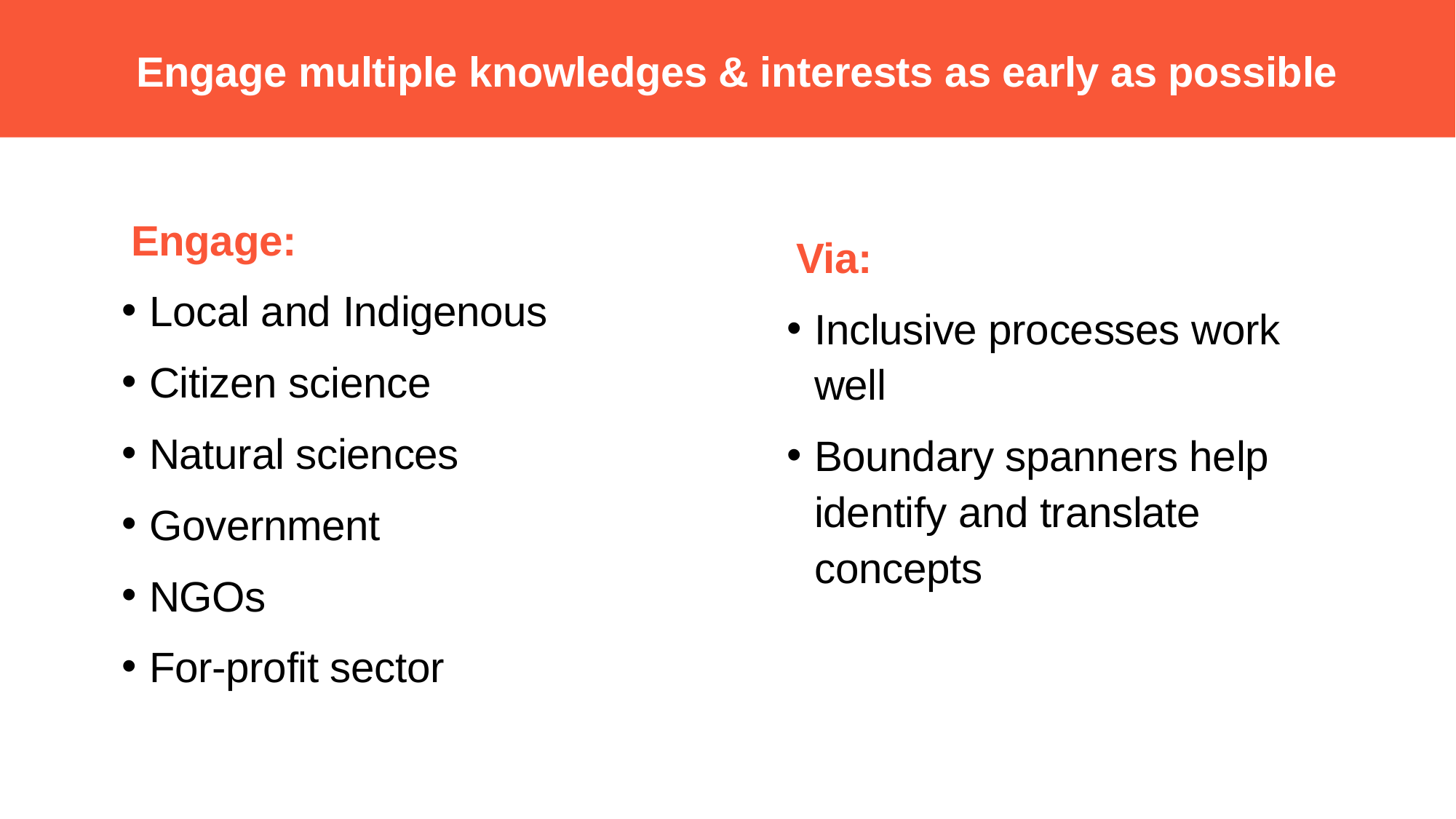

# Engage multiple knowledges & interests as early as possible
Engage:
Local and Indigenous
Citizen science
Natural sciences
Government
NGOs
For-profit sector

Via:
Inclusive processes work  well
Boundary spanners help identify and translate concepts